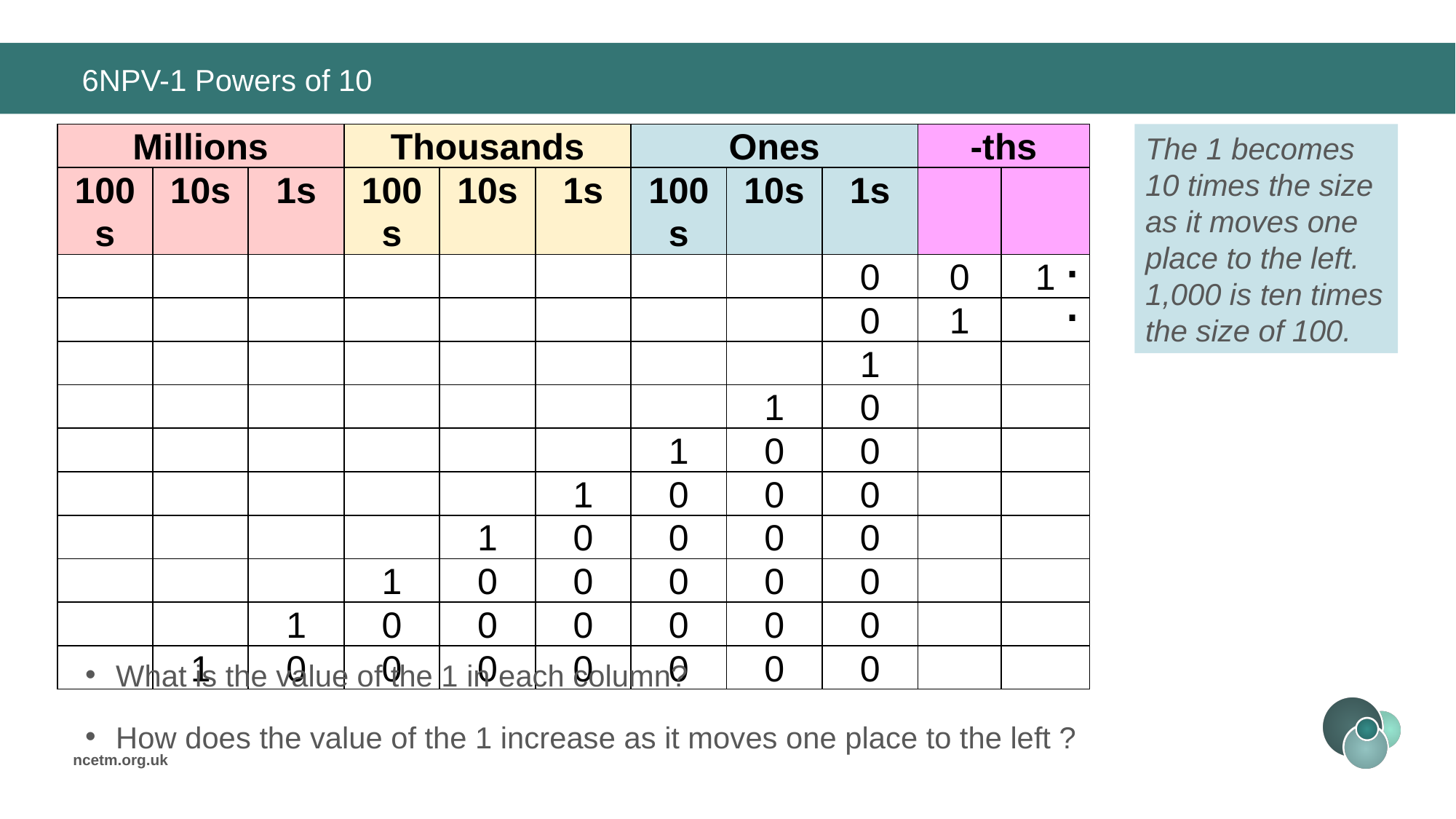

# 6NPV-1 Powers of 10
| Millions |  |  | Thousands |  |  | Ones |  |  | -ths |  |
| --- | --- | --- | --- | --- | --- | --- | --- | --- | --- | --- |
| 100s | 10s | 1s | 100s | 10s | 1s | 100s | 10s | 1s |  |  |
|  |  |  |  |  |  |  |  | 0 | 0 | 1 |
|  |  |  |  |  |  |  |  | 0 | 1 |  |
|  |  |  |  |  |  |  |  | 1 |  |  |
|  |  |  |  |  |  |  | 1 | 0 |  |  |
|  |  |  |  |  |  | 1 | 0 | 0 |  |  |
|  |  |  |  |  | 1 | 0 | 0 | 0 |  |  |
|  |  |  |  | 1 | 0 | 0 | 0 | 0 |  |  |
|  |  |  | 1 | 0 | 0 | 0 | 0 | 0 |  |  |
|  |  | 1 | 0 | 0 | 0 | 0 | 0 | 0 |  |  |
|  | 1 | 0 | 0 | 0 | 0 | 0 | 0 | 0 |  |  |
The 1 becomes 10 times the size as it moves one place to the left. 1,000 is ten times the size of 100.
.
.

What is the value of the 1 in each column?
How does the value of the 1 increase as it moves one place to the left ?